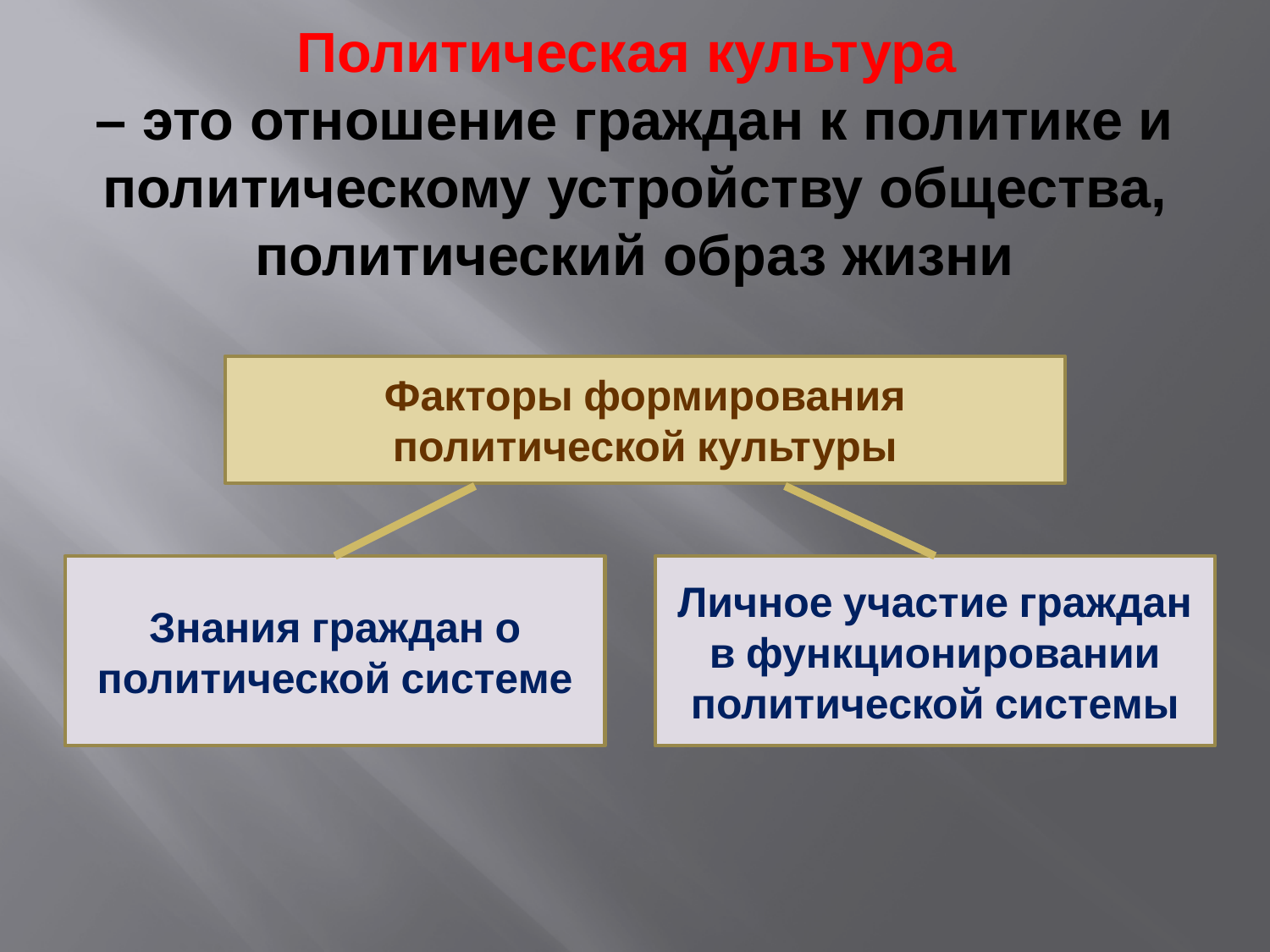

# Политическая культура – это отношение граждан к политике и политическому устройству общества, политический образ жизни

Факторы формирования политической культуры
Знания граждан о политической системе
Личное участие граждан в функционировании политической системы